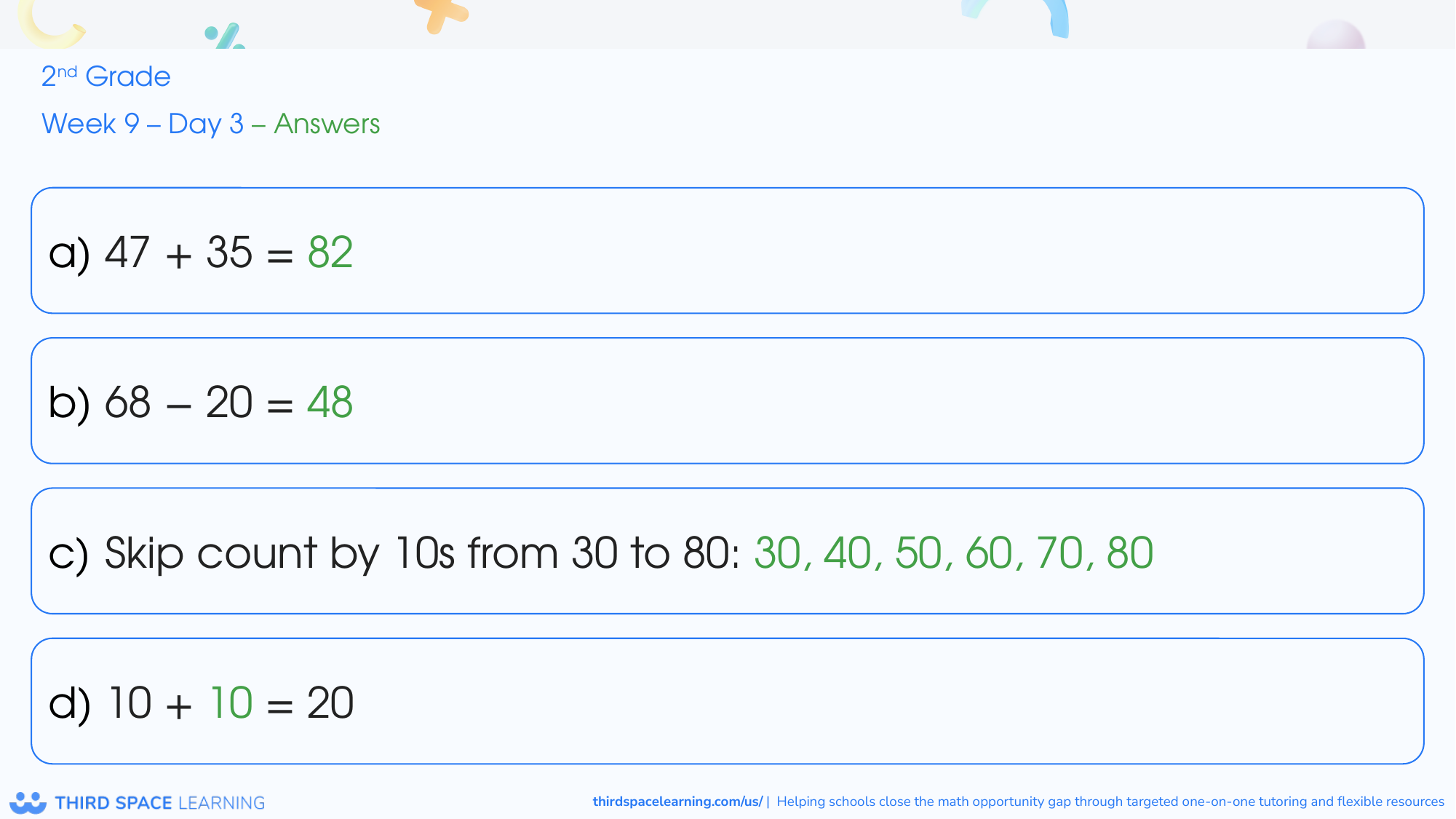

2nd Grade
Week 9 – Day 3 – Answers
47 + 35 = 82
68 − 20 = 48
Skip count by 10s from 30 to 80: 30, 40, 50, 60, 70, 80
10 + 10 = 20